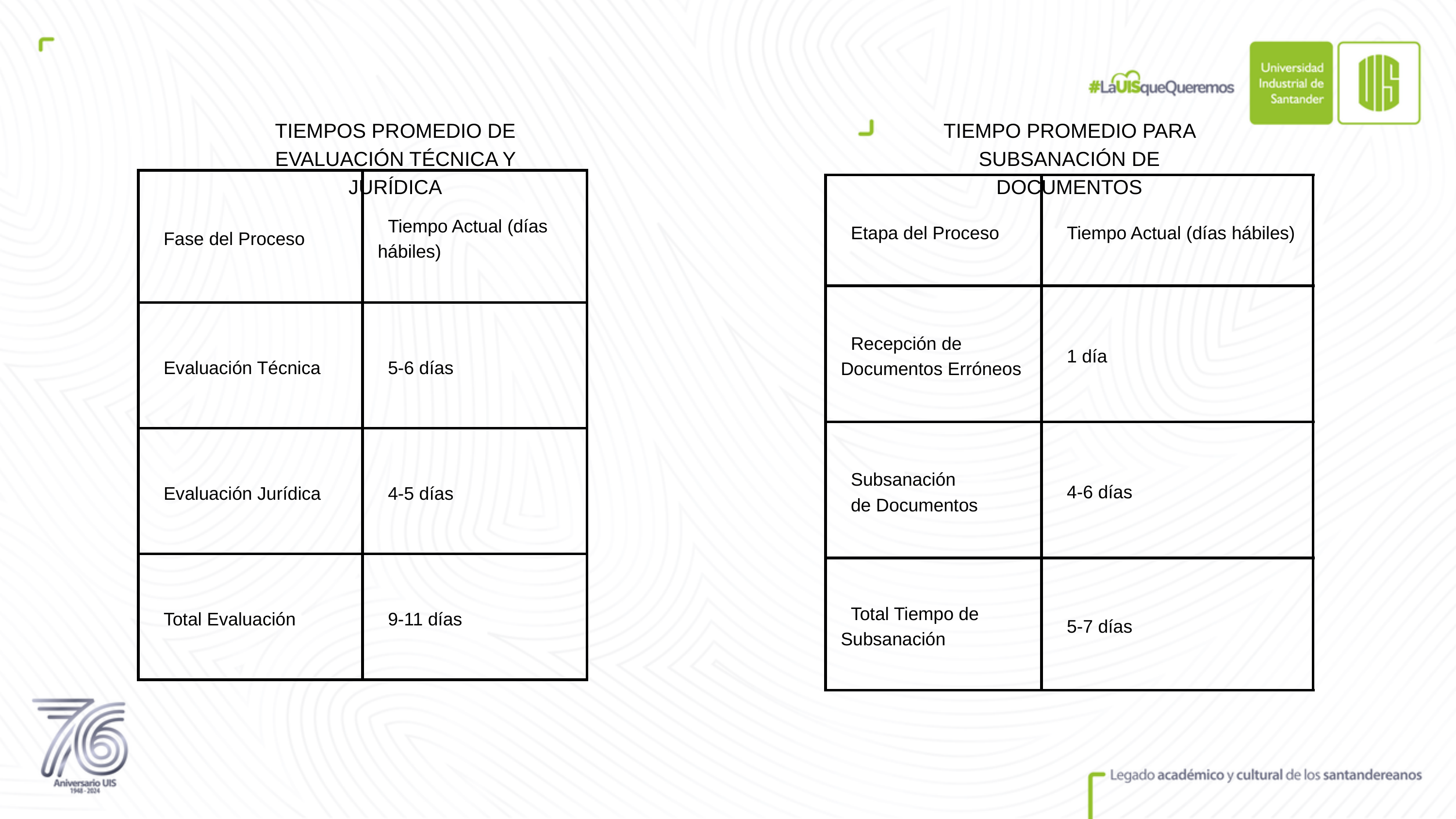

TIEMPOS PROMEDIO DE EVALUACIÓN TÉCNICA Y JURÍDICA
TIEMPO PROMEDIO PARA SUBSANACIÓN DE DOCUMENTOS
| Fase del Proceso | Tiempo Actual (días hábiles) |
| --- | --- |
| Evaluación Técnica | 5-6 días |
| Evaluación Jurídica | 4-5 días |
| Total Evaluación | 9-11 días |
| Etapa del Proceso | Tiempo Actual (días hábiles) |
| --- | --- |
| Recepción de Documentos Erróneos | 1 día |
| Subsanación de Documentos | 4-6 días |
| Total Tiempo de Subsanación | 5-7 días |